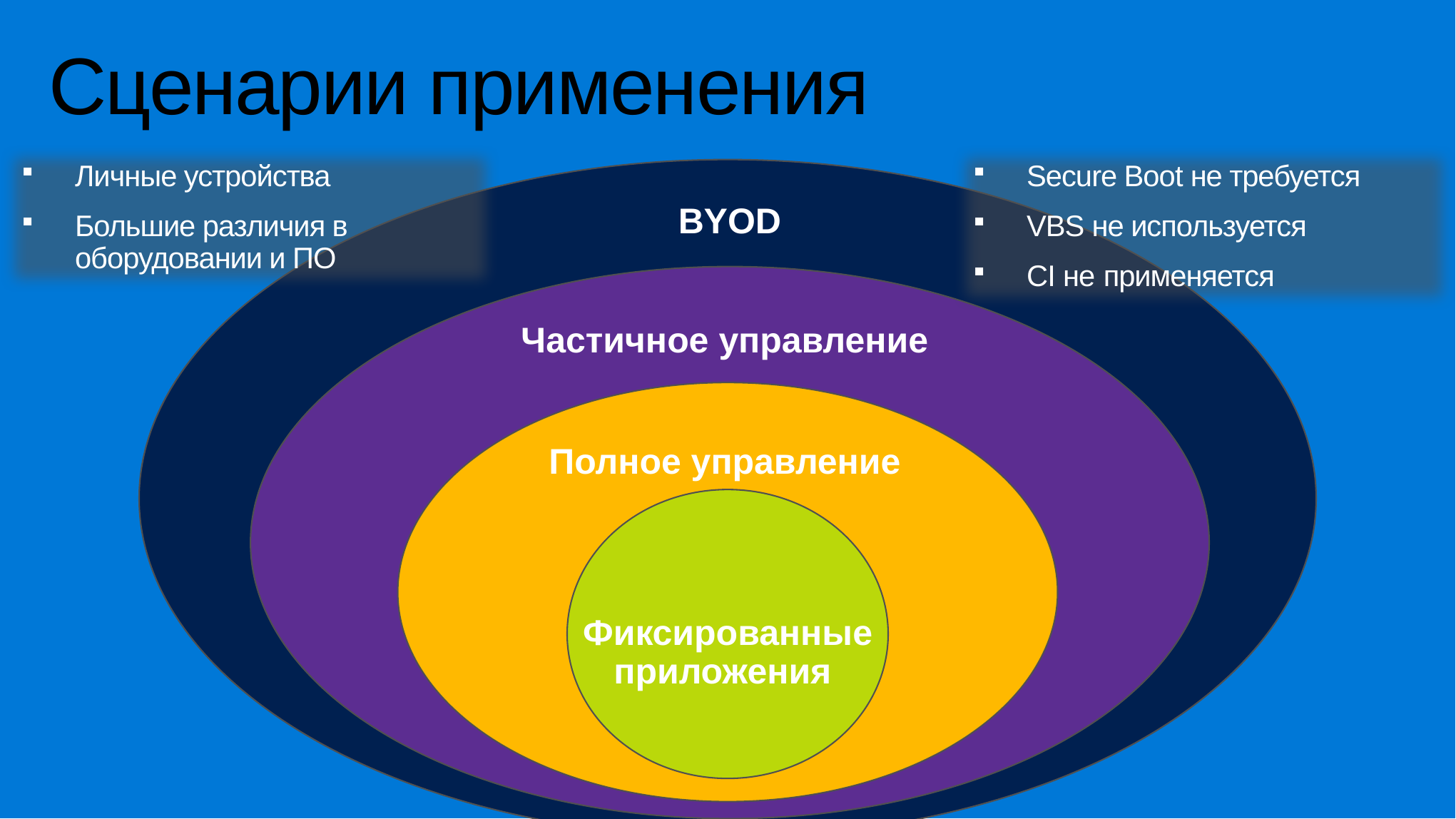

# Сценарии применения
Личные устройства
Большие различия в оборудовании и ПО
Secure Boot не требуется
VBS не используется
CI не применяется

BYOD

Частичное управление

Полное управление

Фиксированные приложения